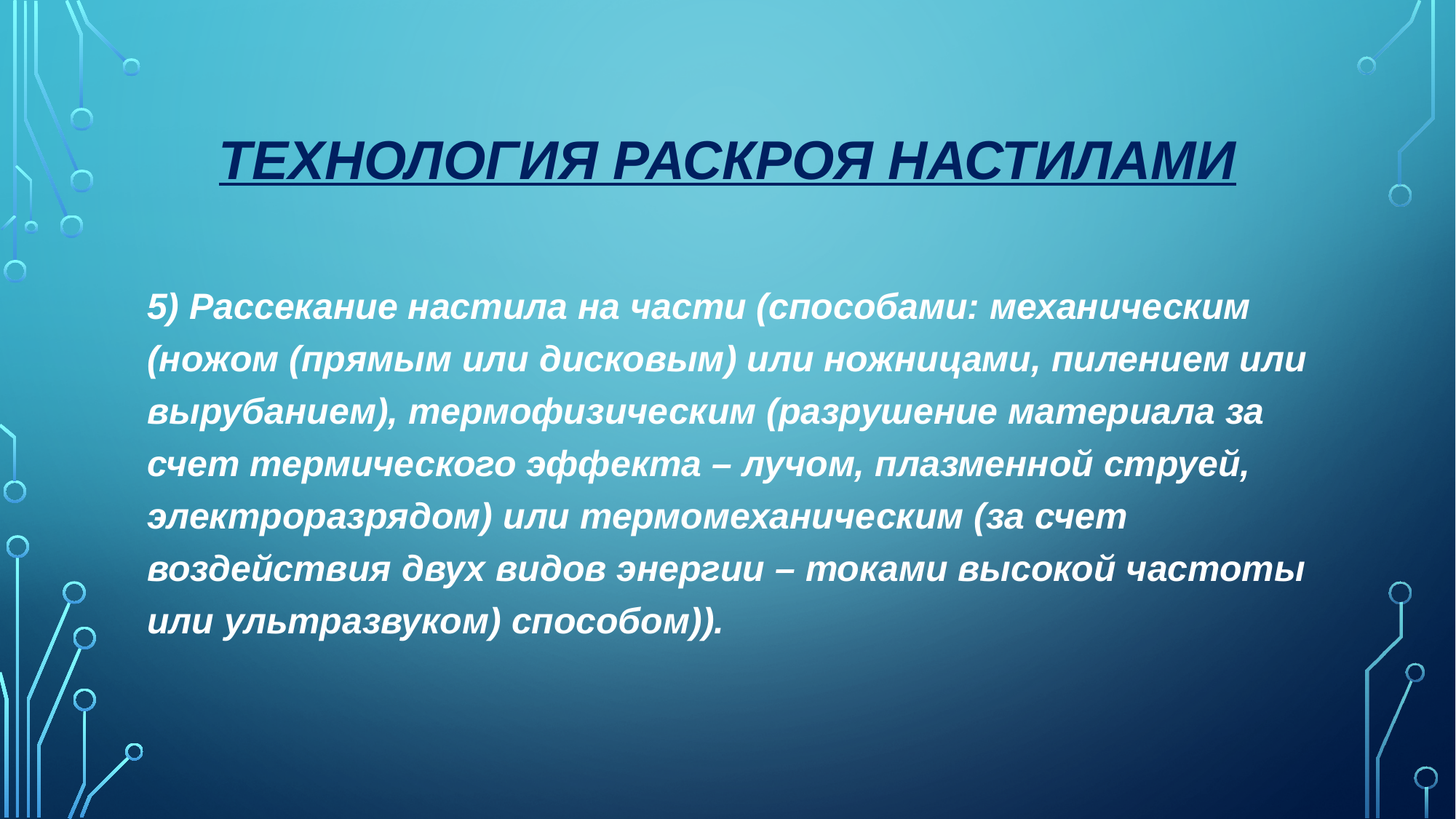

# Технология раскроя настилами
5) Рассекание настила на части (способами: механическим (ножом (прямым или дисковым) или ножницами, пилением или вырубанием), термофизическим (разрушение материала за счет термического эффекта – лучом, плазменной струей, электроразрядом) или термомеханическим (за счет воздействия двух видов энергии – токами высокой частоты или ультразвуком) способом)).